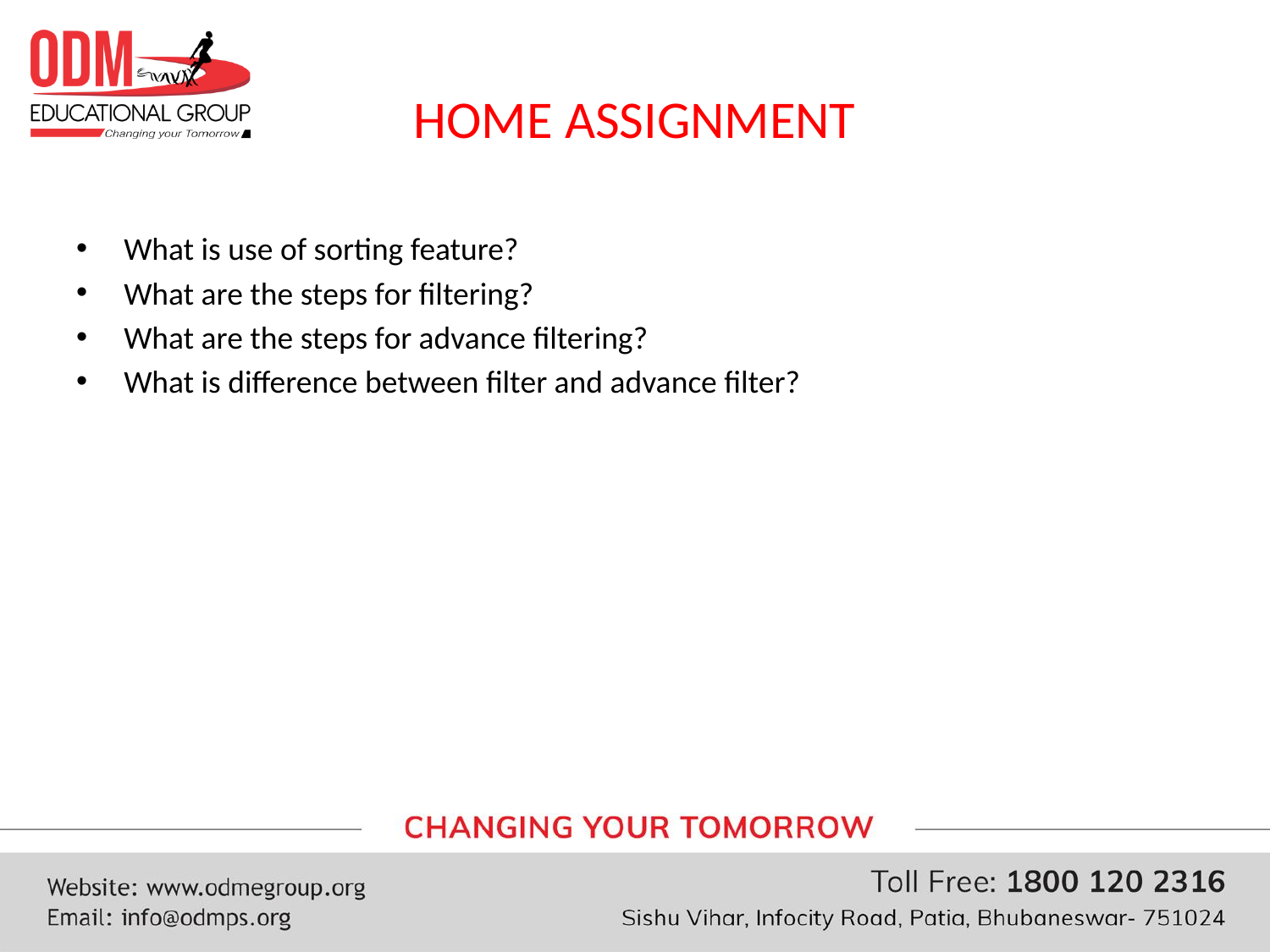

# HOME ASSIGNMENT
What is use of sorting feature?
What are the steps for filtering?
What are the steps for advance filtering?
What is difference between filter and advance filter?